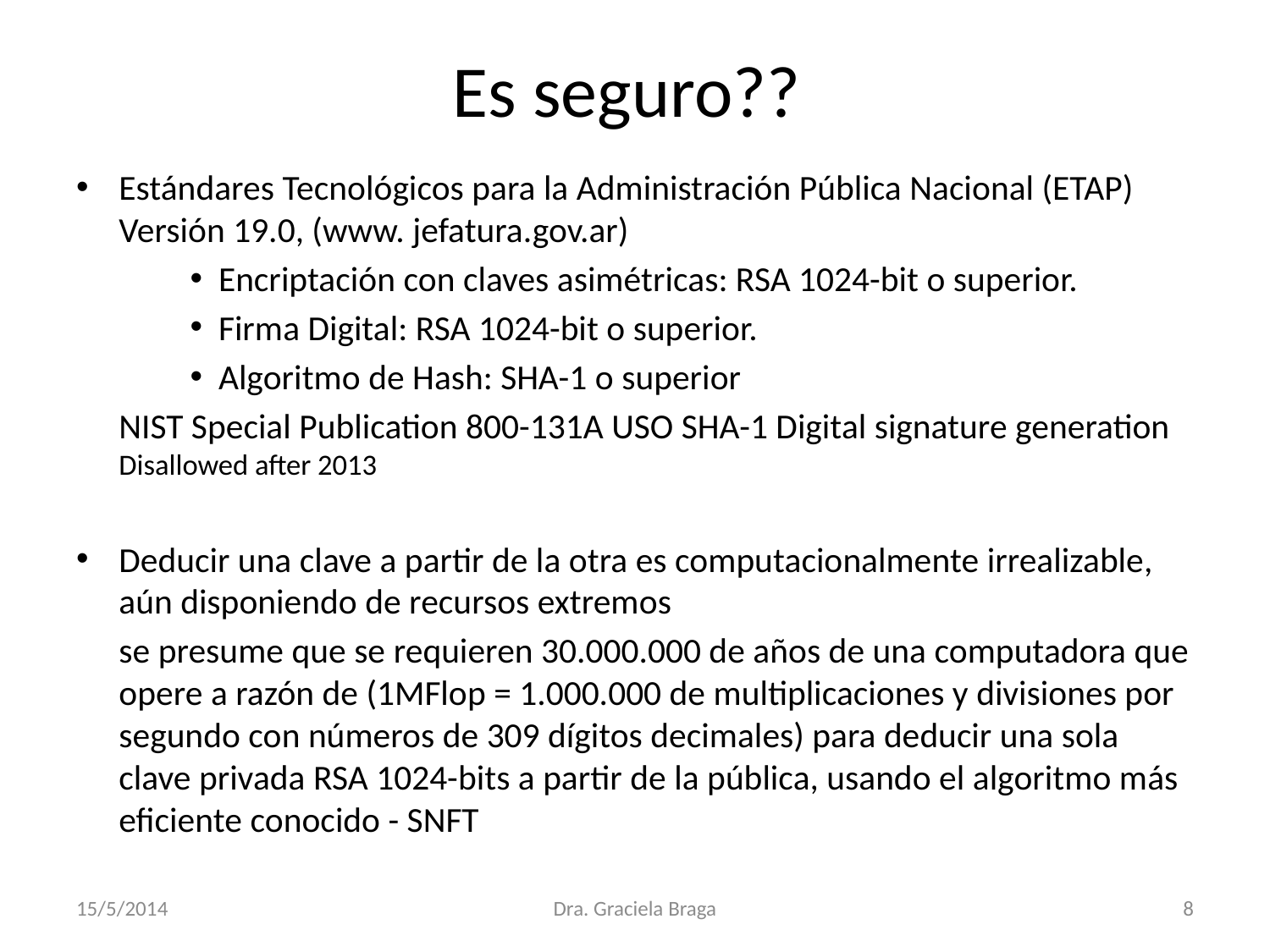

# Es seguro??
Estándares Tecnológicos para la Administración Pública Nacional (ETAP) Versión 19.0, (www. jefatura.gov.ar)
Encriptación con claves asimétricas: RSA 1024-bit o superior.
Firma Digital: RSA 1024-bit o superior.
Algoritmo de Hash: SHA-1 o superior
	NIST Special Publication 800-131A USO SHA-1 Digital signature generation Disallowed after 2013

Deducir una clave a partir de la otra es computacionalmente irrealizable, aún disponiendo de recursos extremos
	se presume que se requieren 30.000.000 de años de una computadora que opere a razón de (1MFlop = 1.000.000 de multiplicaciones y divisiones por segundo con números de 309 dígitos decimales) para deducir una sola clave privada RSA 1024-bits a partir de la pública, usando el algoritmo más eficiente conocido - SNFT

15/5/2014
Dra. Graciela Braga
8